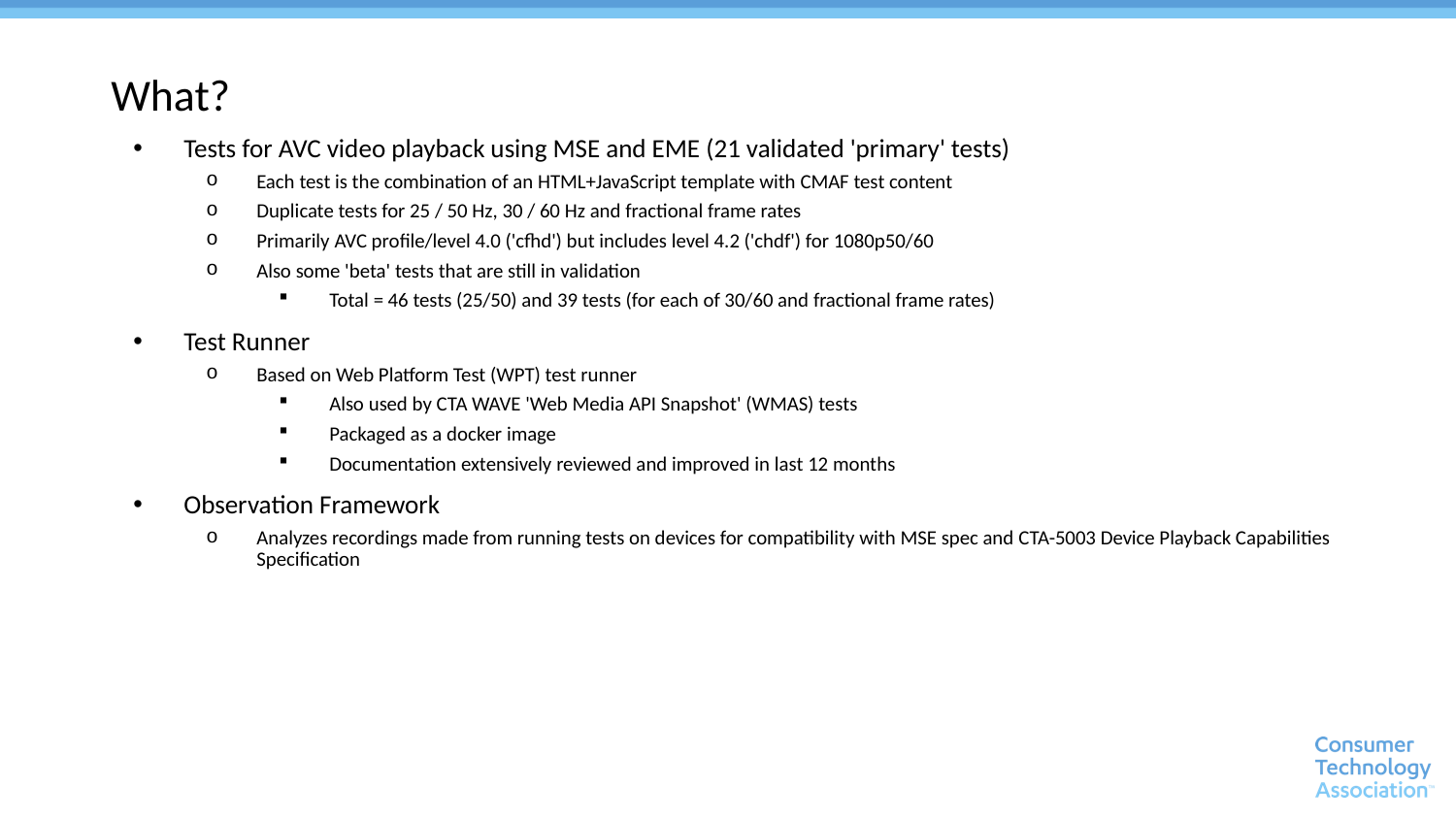

# What?
Tests for AVC video playback using MSE and EME (21 validated 'primary' tests)
Each test is the combination of an HTML+JavaScript template with CMAF test content
Duplicate tests for 25 / 50 Hz, 30 / 60 Hz and fractional frame rates
Primarily AVC profile/level 4.0 ('cfhd') but includes level 4.2 ('chdf') for 1080p50/60
Also some 'beta' tests that are still in validation
Total = 46 tests (25/50) and 39 tests (for each of 30/60 and fractional frame rates)
Test Runner
Based on Web Platform Test (WPT) test runner
Also used by CTA WAVE 'Web Media API Snapshot' (WMAS) tests
Packaged as a docker image
Documentation extensively reviewed and improved in last 12 months
Observation Framework
Analyzes recordings made from running tests on devices for compatibility with MSE spec and CTA-5003 Device Playback Capabilities Specification